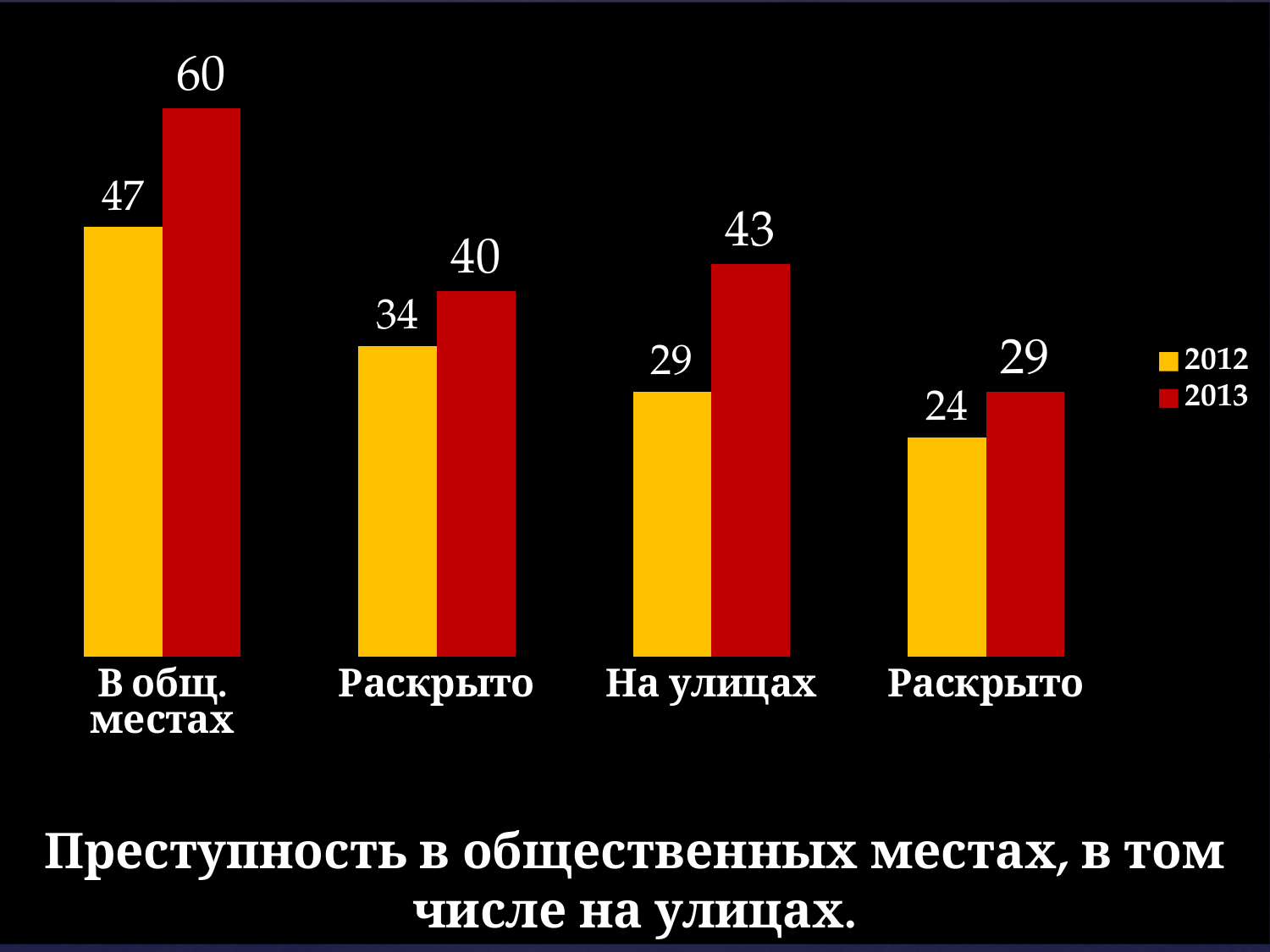

### Chart

| Category | 2012 | 2013 |
|---|---|---|
| В общ. местах | 47.0 | 60.0 |
| Раскрыто | 34.0 | 40.0 |
| На улицах | 29.0 | 43.0 |
| Раскрыто | 24.0 | 29.0 |
Преступность в общественных местах, в том числе на улицах.